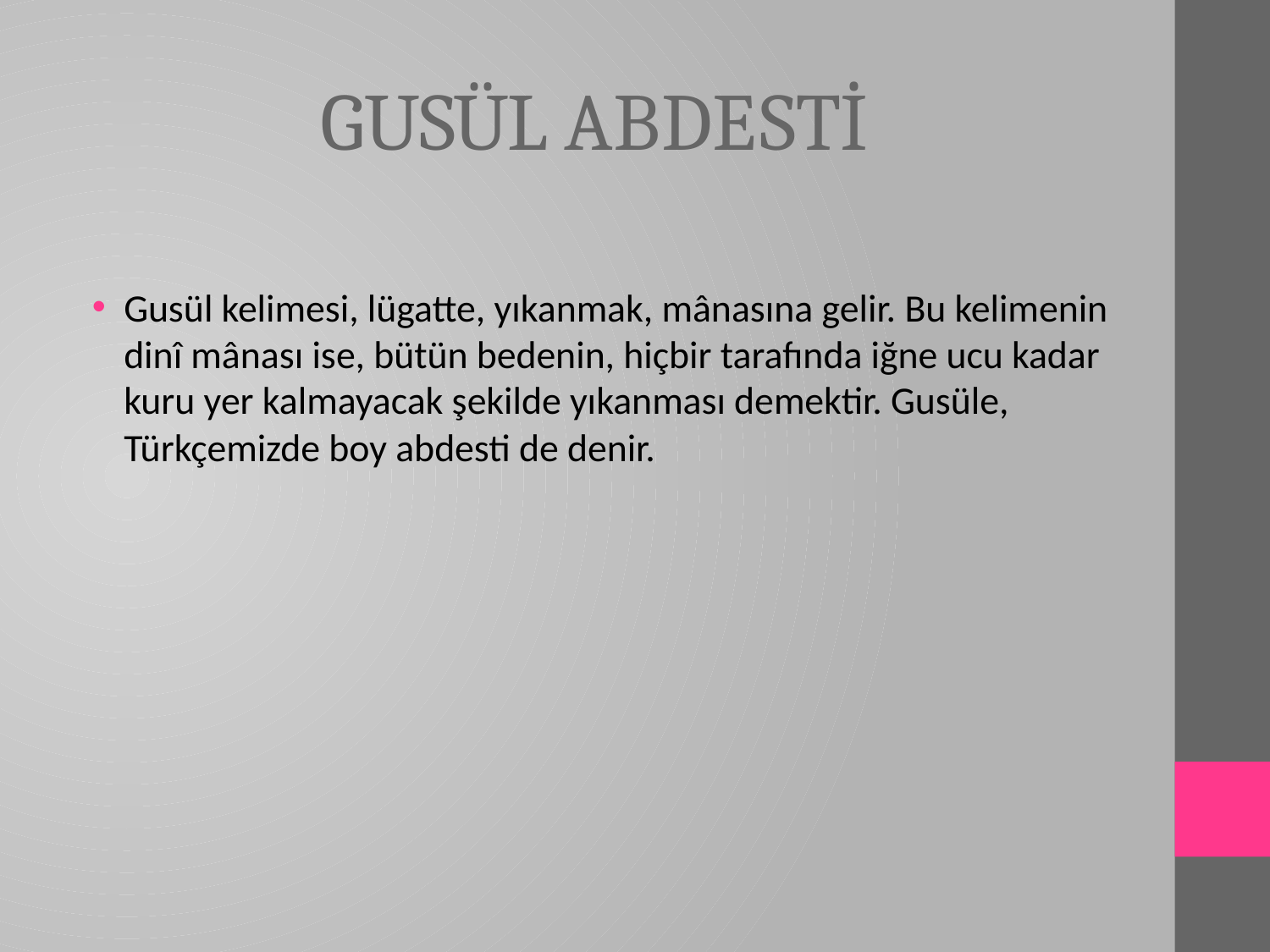

# GUSÜL ABDESTİ

Gusül kelimesi, lügatte, yıkanmak, mânasına gelir. Bu kelimenin dinî mânası ise, bütün bedenin, hiçbir tarafında iğne ucu kadar kuru yer kalmayacak şekilde yıkanması demektir. Gusüle, Türkçemizde boy abdesti de denir.